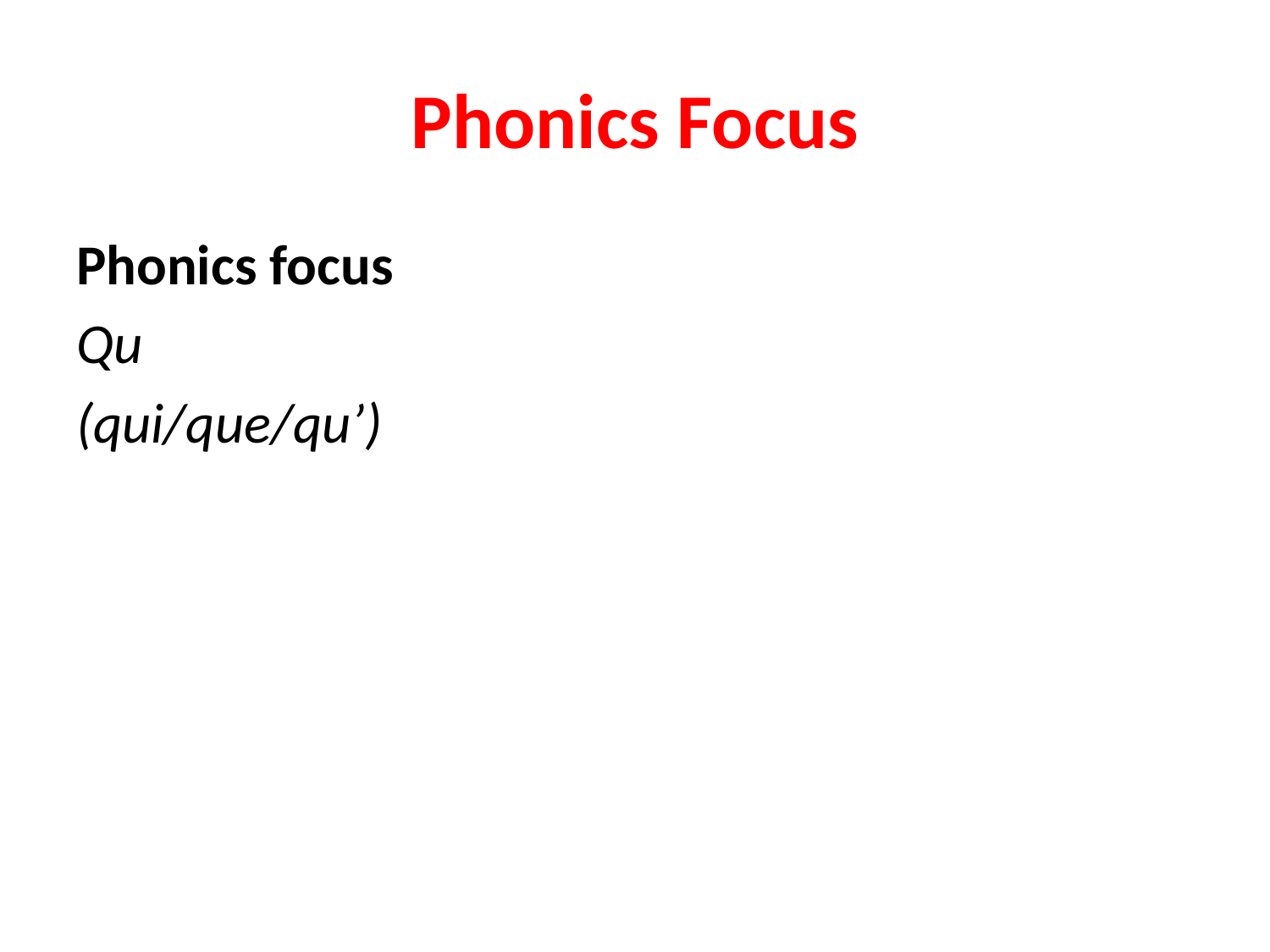

# Phonics Focus
Phonics focus
Qu
(qui/que/qu’)